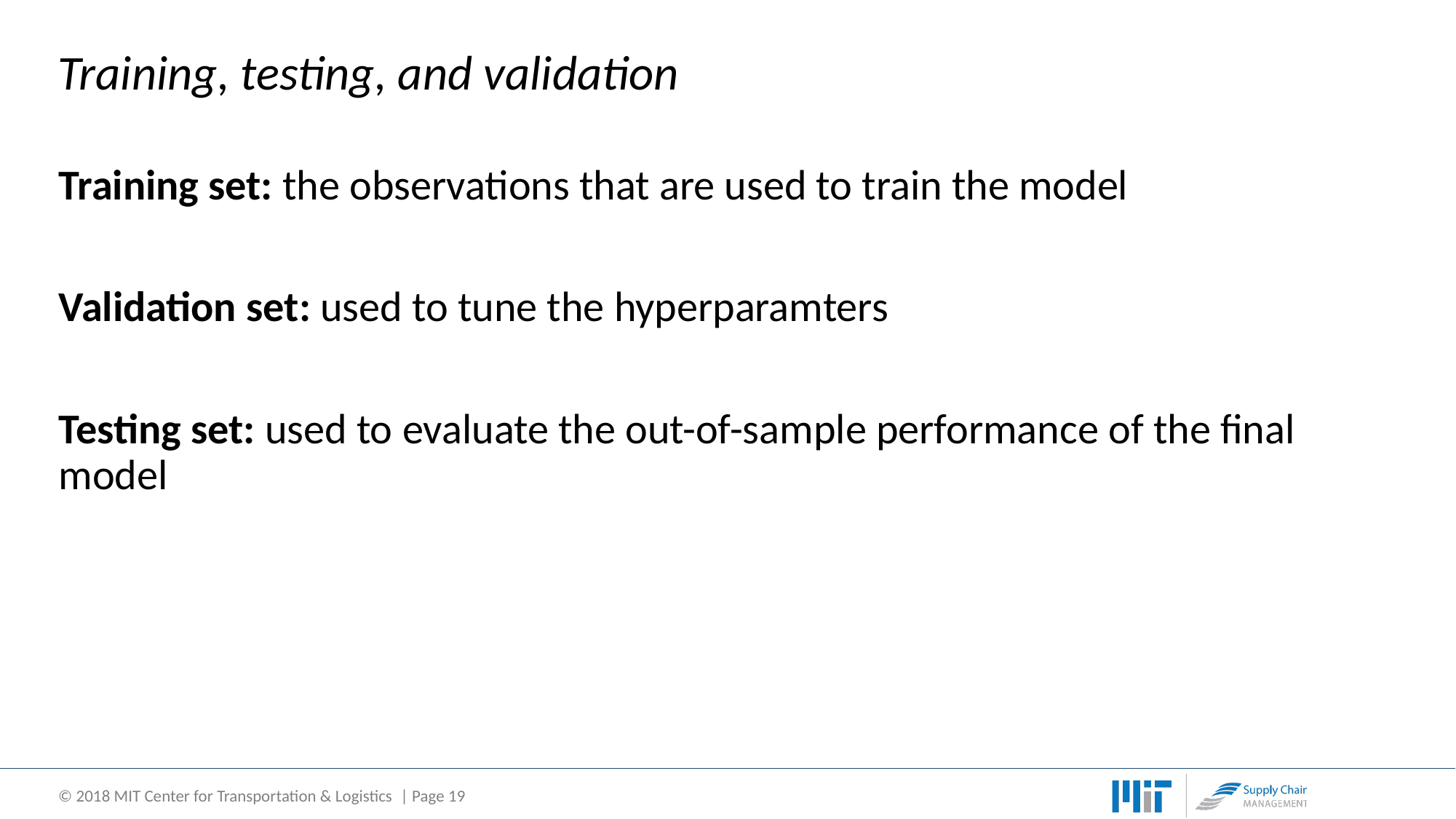

# Training, testing, and validation

Training set: the observations that are used to train the model

Validation set: used to tune the hyperparamters

Testing set: used to evaluate the out-of-sample performance of the final model